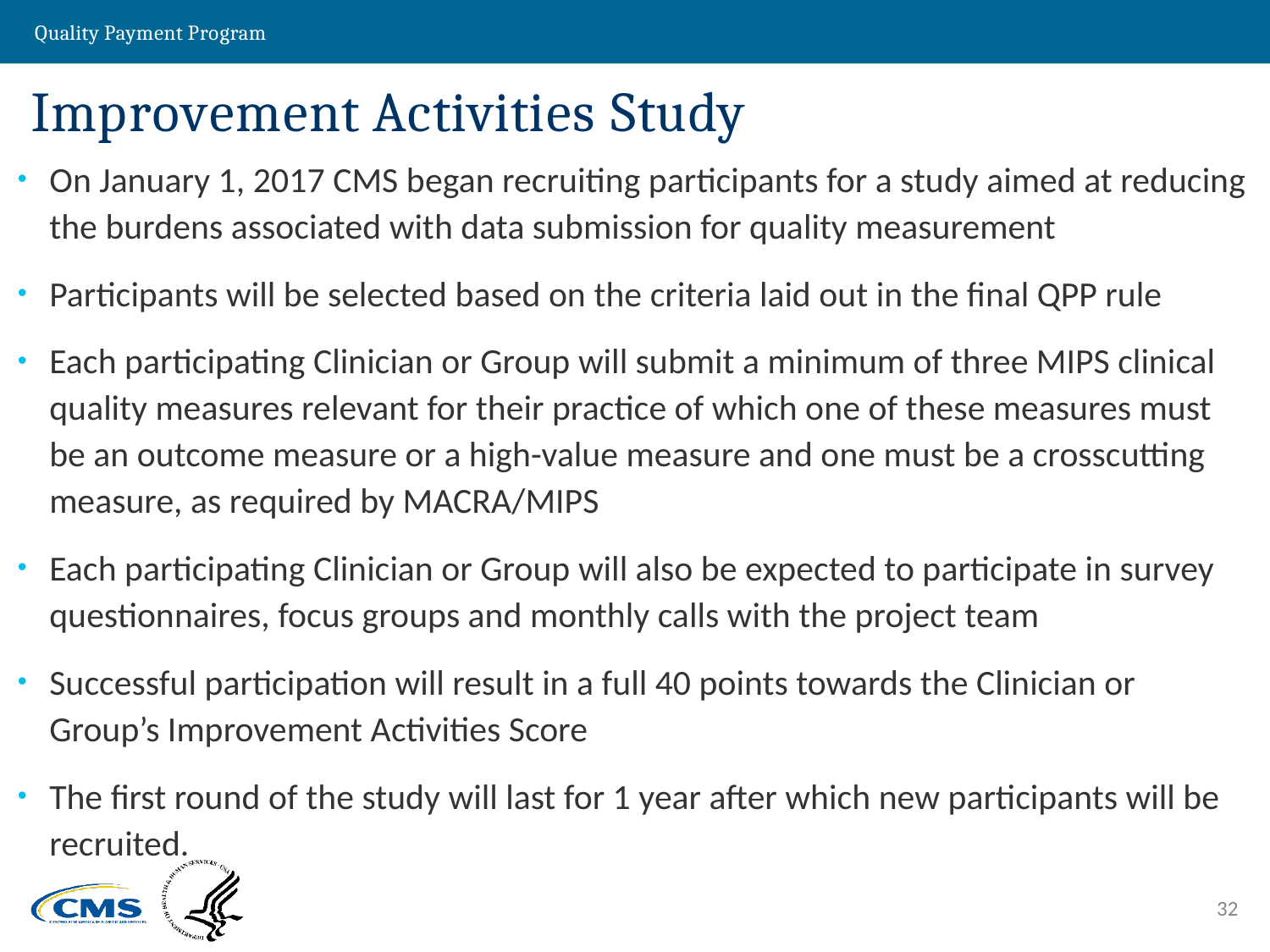

# Improvement Activities Study
On January 1, 2017 CMS began recruiting participants for a study aimed at reducing the burdens associated with data submission for quality measurement
Participants will be selected based on the criteria laid out in the final QPP rule
Each participating Clinician or Group will submit a minimum of three MIPS clinical quality measures relevant for their practice of which one of these measures must be an outcome measure or a high-value measure and one must be a crosscutting measure, as required by MACRA/MIPS
Each participating Clinician or Group will also be expected to participate in survey questionnaires, focus groups and monthly calls with the project team
Successful participation will result in a full 40 points towards the Clinician or Group’s Improvement Activities Score
The first round of the study will last for 1 year after which new participants will be recruited.
32